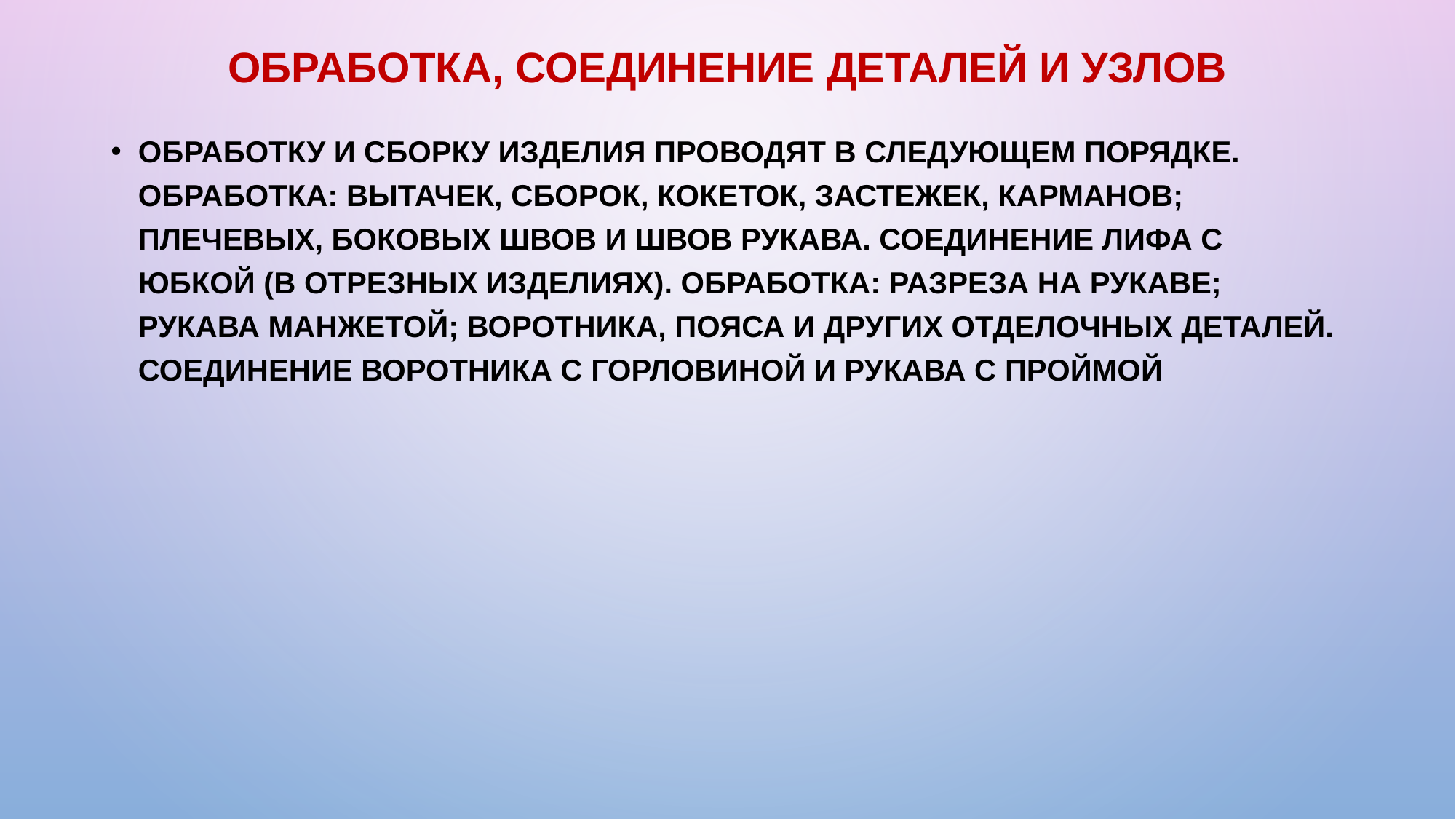

# Обработка, соединение деталей и узлов
Обработку и сборку изделия проводят в следующем порядке. Обработка: вытачек, сборок, кокеток, застежек, карманов; плечевых, боковых швов и швов рукава. Соединение лифа с юбкой (в отрезных изделиях). Обработка: разреза на рукаве; рукава манжетой; воротника, пояса и других отделочных деталей. Соединение воротника с горловиной и рукава с проймой